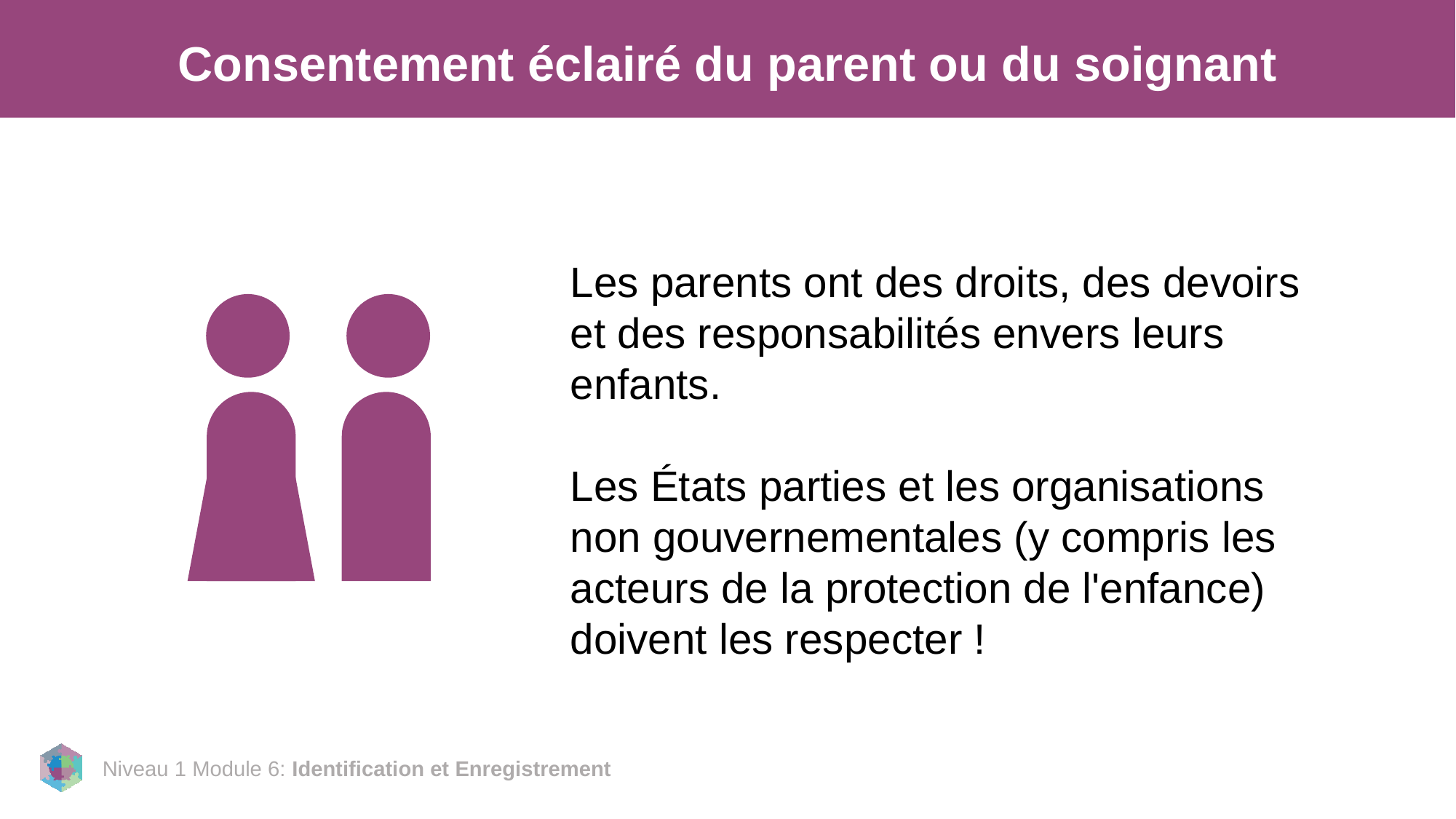

# Consentement éclairé du parent ou du soignant
Les parents ont des droits, des devoirs et des responsabilités envers leurs enfants.

Les États parties et les organisations non gouvernementales (y compris les acteurs de la protection de l'enfance) doivent les respecter !